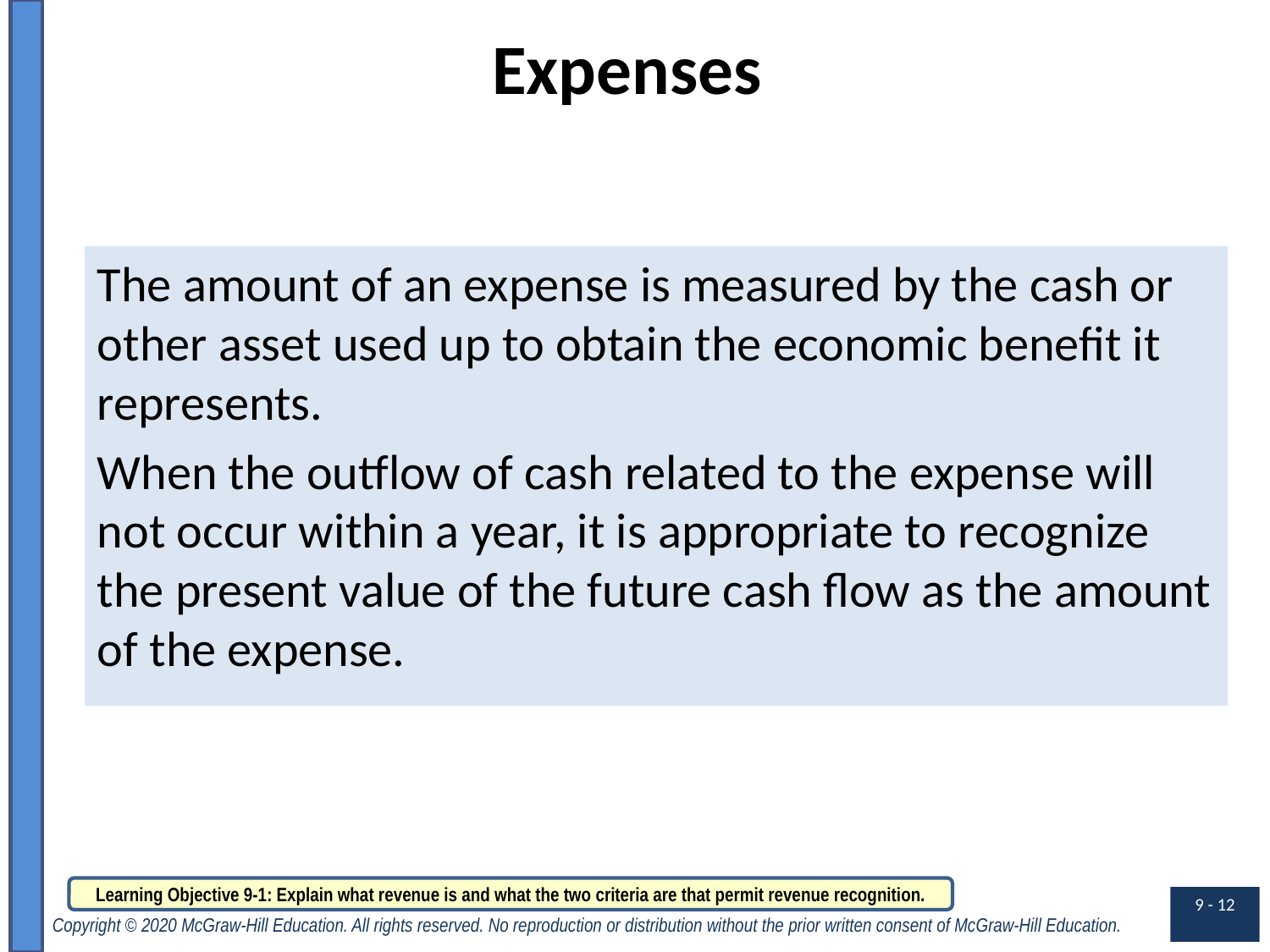

# Expenses
The amount of an expense is measured by the cash or other asset used up to obtain the economic benefit it represents.
When the outflow of cash related to the expense will not occur within a year, it is appropriate to recognize the present value of the future cash flow as the amount of the expense.
Learning Objective 9-1: Explain what revenue is and what the two criteria are that permit revenue recognition.